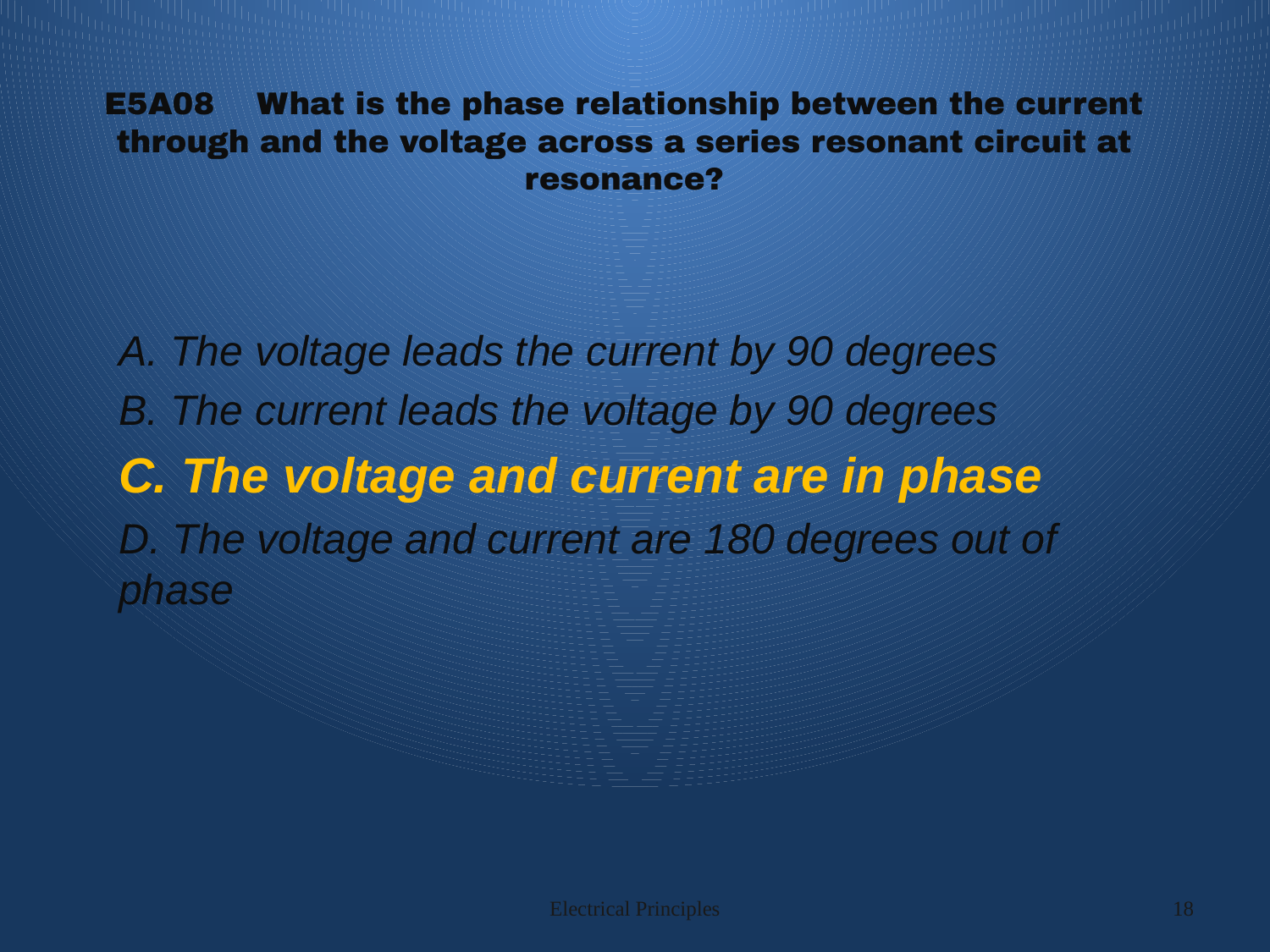

# E5A08    What is the phase relationship between the current through and the voltage across a series resonant circuit at resonance?
A. The voltage leads the current by 90 degrees
B. The current leads the voltage by 90 degrees
C. The voltage and current are in phase
D. The voltage and current are 180 degrees out of phase
Electrical Principles
18